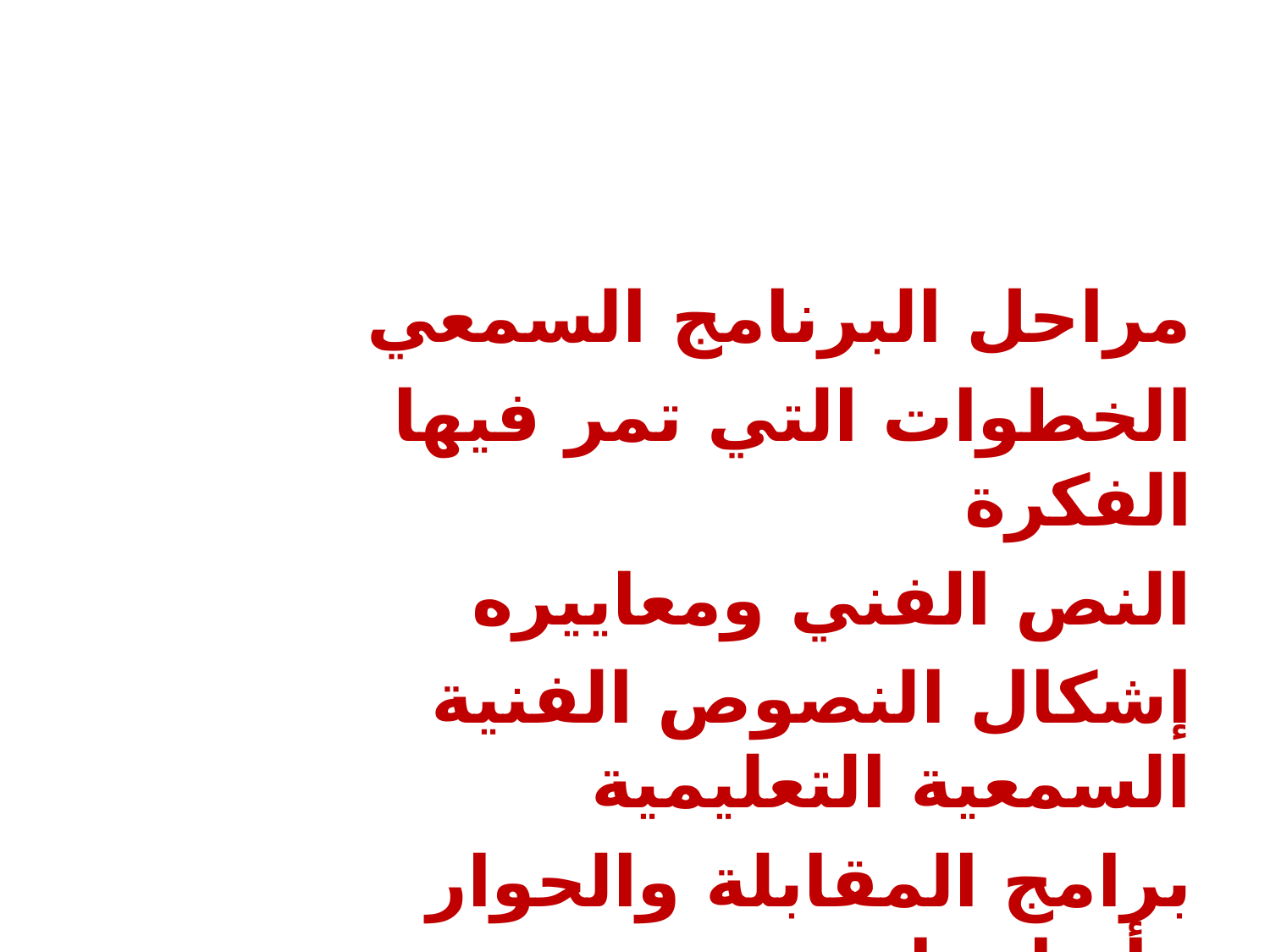

تعلمتُ اليوم
مراحل البرنامج السمعي
الخطوات التي تمر فيها الفكرة
النص الفني ومعاييره
إشكال النصوص الفنية السمعية التعليمية
برامج المقابلة والحوار وأنواعها
برامج التمثيلية وأنواعها